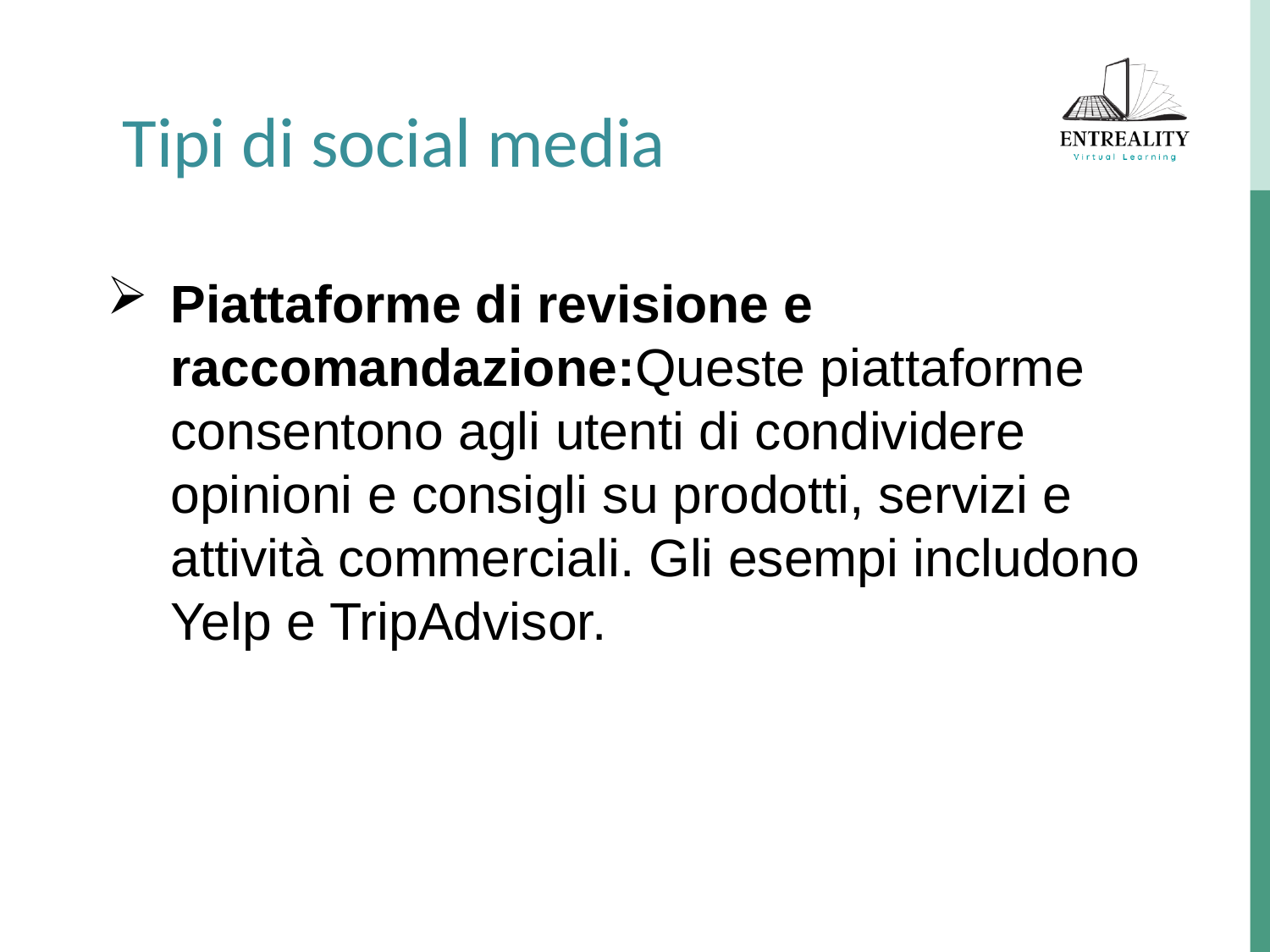

Tipi di social media
Piattaforme di revisione e raccomandazione:Queste piattaforme consentono agli utenti di condividere opinioni e consigli su prodotti, servizi e attività commerciali. Gli esempi includono Yelp e TripAdvisor.